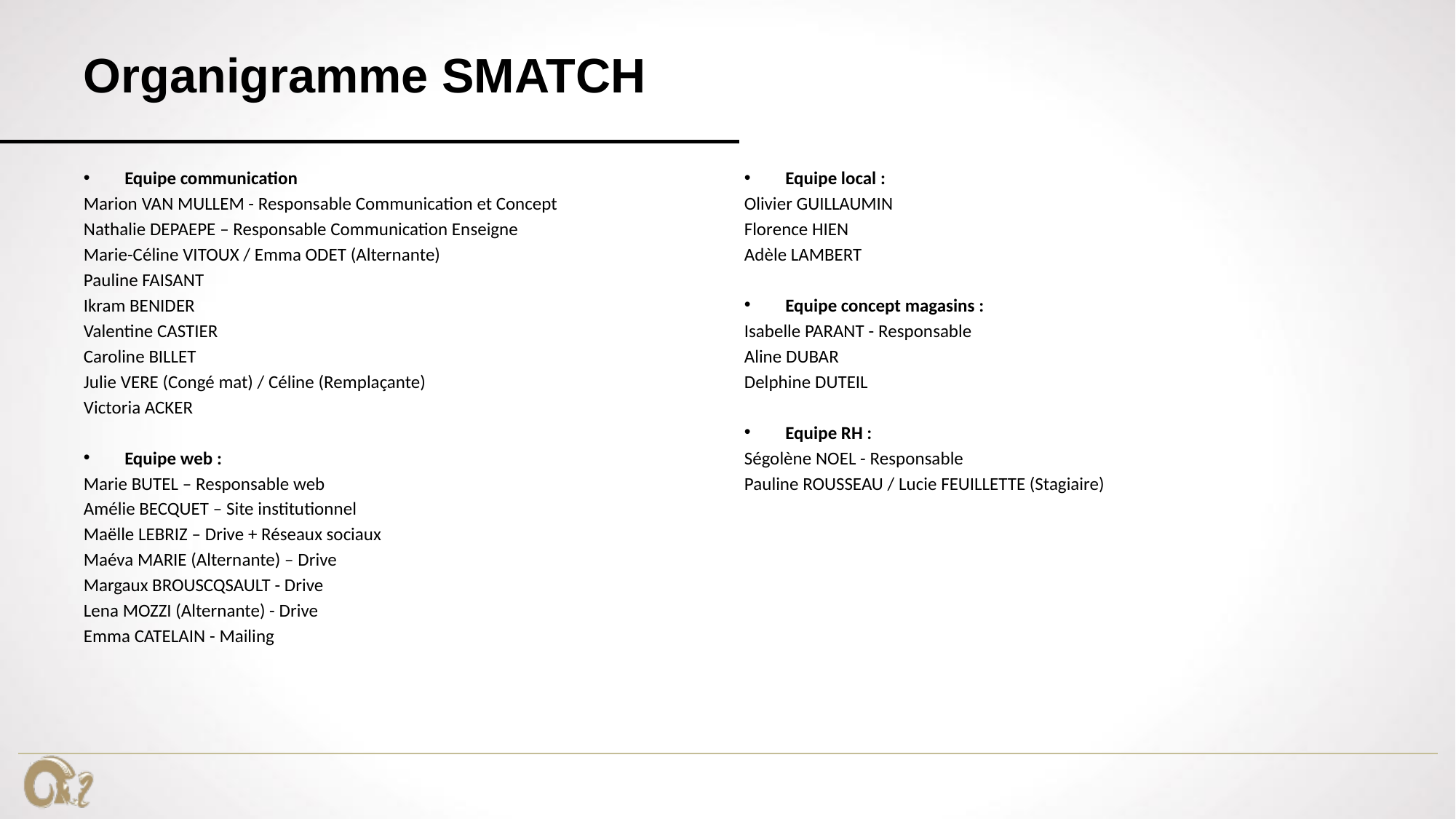

# Organigramme SMATCH
Equipe local :
Olivier GUILLAUMIN
Florence HIEN
Adèle LAMBERT

Equipe concept magasins :
Isabelle PARANT - Responsable
Aline DUBAR
Delphine DUTEIL

Equipe RH :
Ségolène NOEL - Responsable
Pauline ROUSSEAU / Lucie FEUILLETTE (Stagiaire)

Equipe communication
Marion VAN MULLEM - Responsable Communication et Concept
Nathalie DEPAEPE – Responsable Communication Enseigne
Marie-Céline VITOUX / Emma ODET (Alternante)
Pauline FAISANT
Ikram BENIDER
Valentine CASTIER
Caroline BILLET
Julie VERE (Congé mat) / Céline (Remplaçante)
Victoria ACKER

Equipe web :
Marie BUTEL – Responsable web
Amélie BECQUET – Site institutionnel
Maëlle LEBRIZ – Drive + Réseaux sociaux
Maéva MARIE (Alternante) – Drive
Margaux BROUSCQSAULT - Drive
Lena MOZZI (Alternante) - Drive
Emma CATELAIN - Mailing